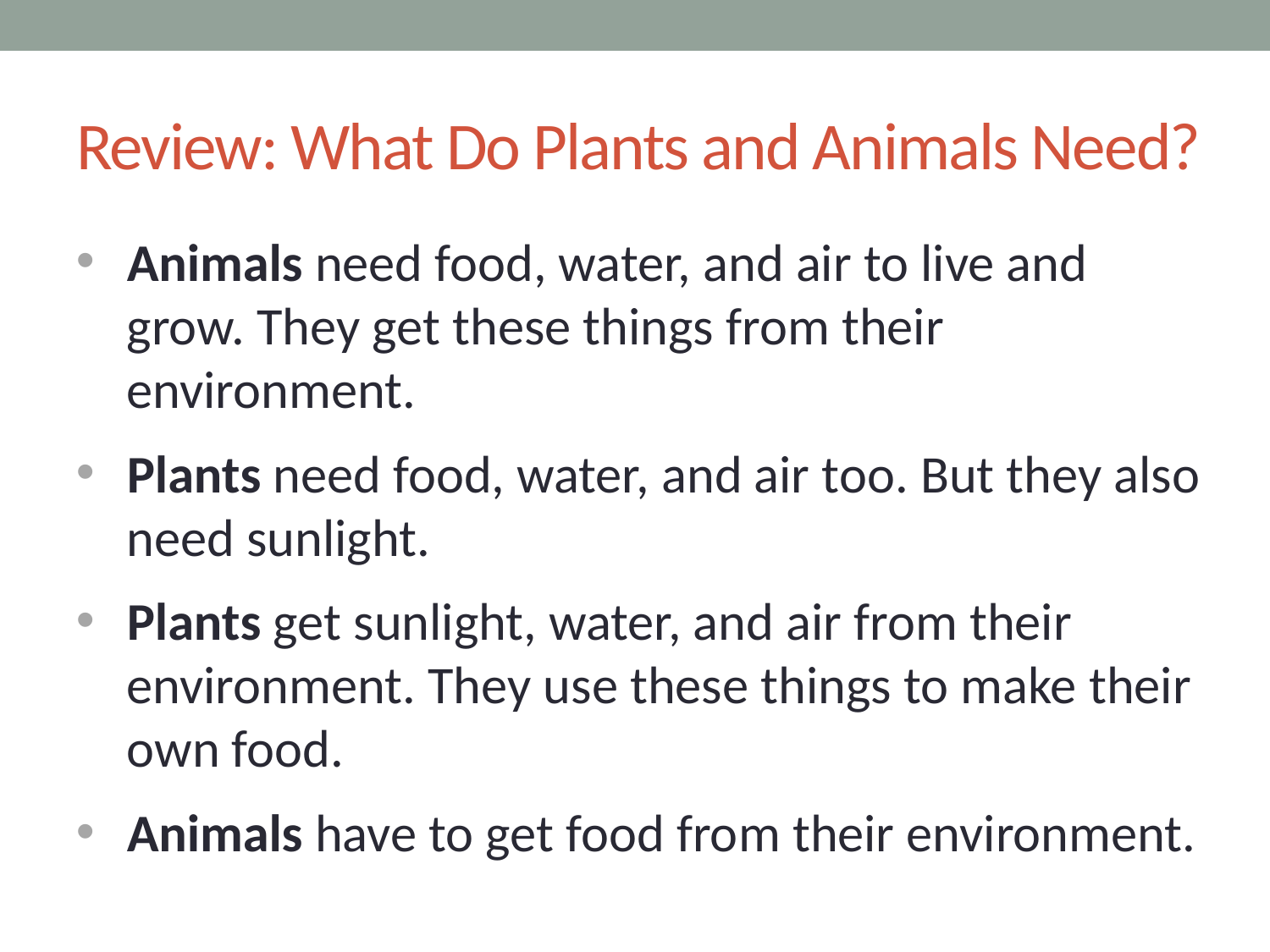

# Review: What Do Plants and Animals Need?
Animals need food, water, and air to live and grow. They get these things from their environment.
Plants need food, water, and air too. But they also need sunlight.
Plants get sunlight, water, and air from their environment. They use these things to make their own food.
Animals have to get food from their environment.